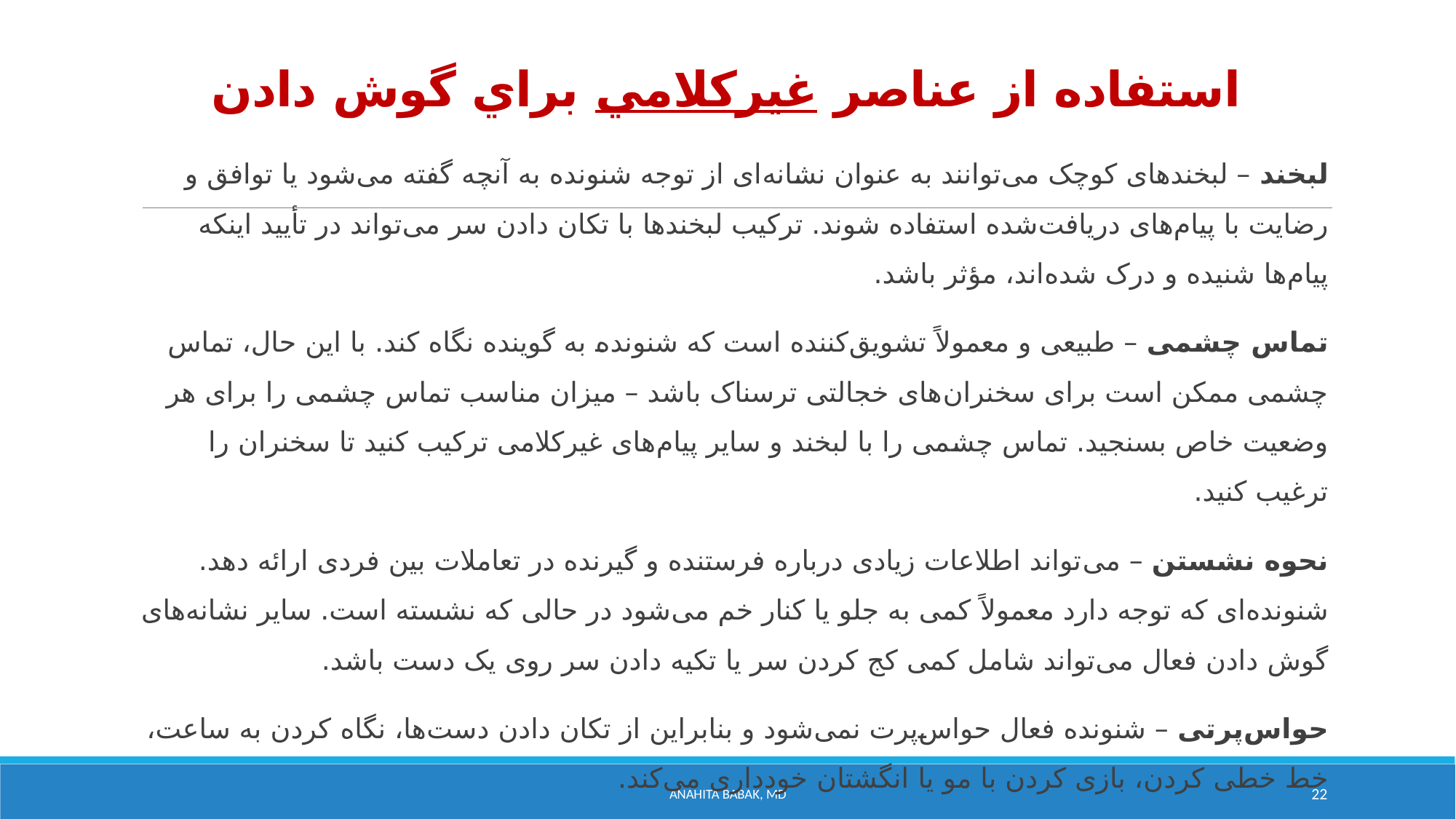

# استفاده از عناصر غيركلامي براي گوش دادن
لبخند – لبخندهای کوچک می‌توانند به عنوان نشانه‌ای از توجه شنونده به آنچه گفته می‌شود یا توافق و رضایت با پیام‌های دریافت‌شده استفاده شوند. ترکیب لبخندها با تکان دادن سر می‌تواند در تأیید اینکه پیام‌ها شنیده و درک شده‌اند، مؤثر باشد.
تماس چشمی – طبیعی و معمولاً تشویق‌کننده است که شنونده به گوینده نگاه کند. با این حال، تماس چشمی ممکن است برای سخنران‌های خجالتی ترسناک باشد – میزان مناسب تماس چشمی را برای هر وضعیت خاص بسنجید. تماس چشمی را با لبخند و سایر پیام‌های غیرکلامی ترکیب کنید تا سخنران را ترغیب کنید.
نحوه نشستن – می‌تواند اطلاعات زیادی درباره فرستنده و گیرنده در تعاملات بین فردی ارائه دهد. شنونده‌ای که توجه دارد معمولاً کمی به جلو یا کنار خم می‌شود در حالی که نشسته است. سایر نشانه‌های گوش دادن فعال می‌تواند شامل کمی کج کردن سر یا تکیه دادن سر روی یک دست باشد.
حواس‌پرتی – شنونده فعال حواس‌پرت نمی‌شود و بنابراین از تکان دادن دست‌ها، نگاه کردن به ساعت، خط خطی کردن، بازی کردن با مو یا انگشتان خودداری می‌کند.

Anahita Babak, MD
22